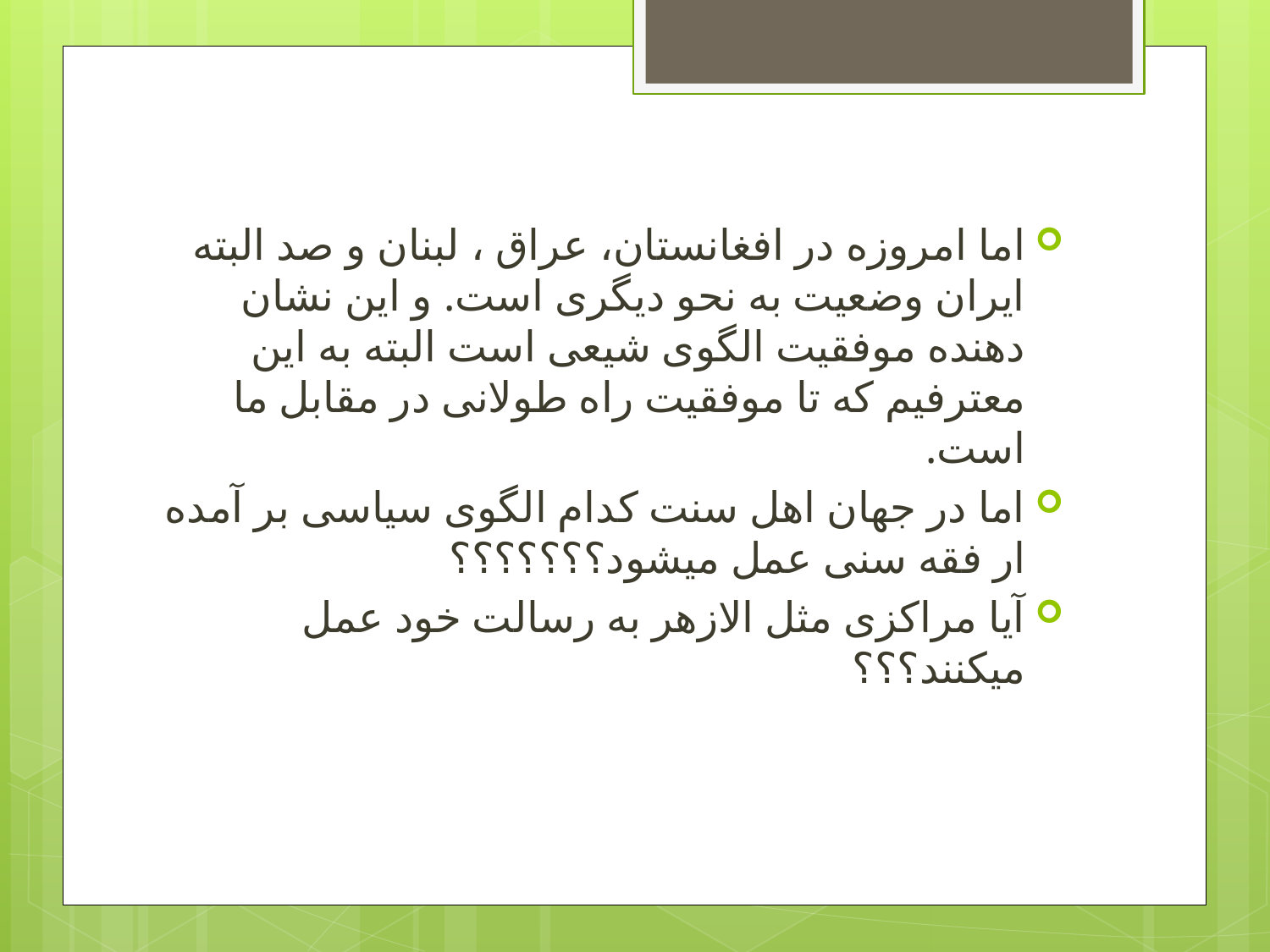

#
اما امروزه در افغانستان، عراق ، لبنان و صد البته ایران وضعیت به نحو دیگری است. و این نشان دهنده موفقیت الگوی شیعی است البته به این معترفیم که تا موفقیت راه طولانی در مقابل ما است.
اما در جهان اهل سنت کدام الگوی سیاسی بر آمده ار فقه سنی عمل میشود؟؟؟؟؟؟؟
آیا مراکزی مثل الازهر به رسالت خود عمل میکنند؟؟؟